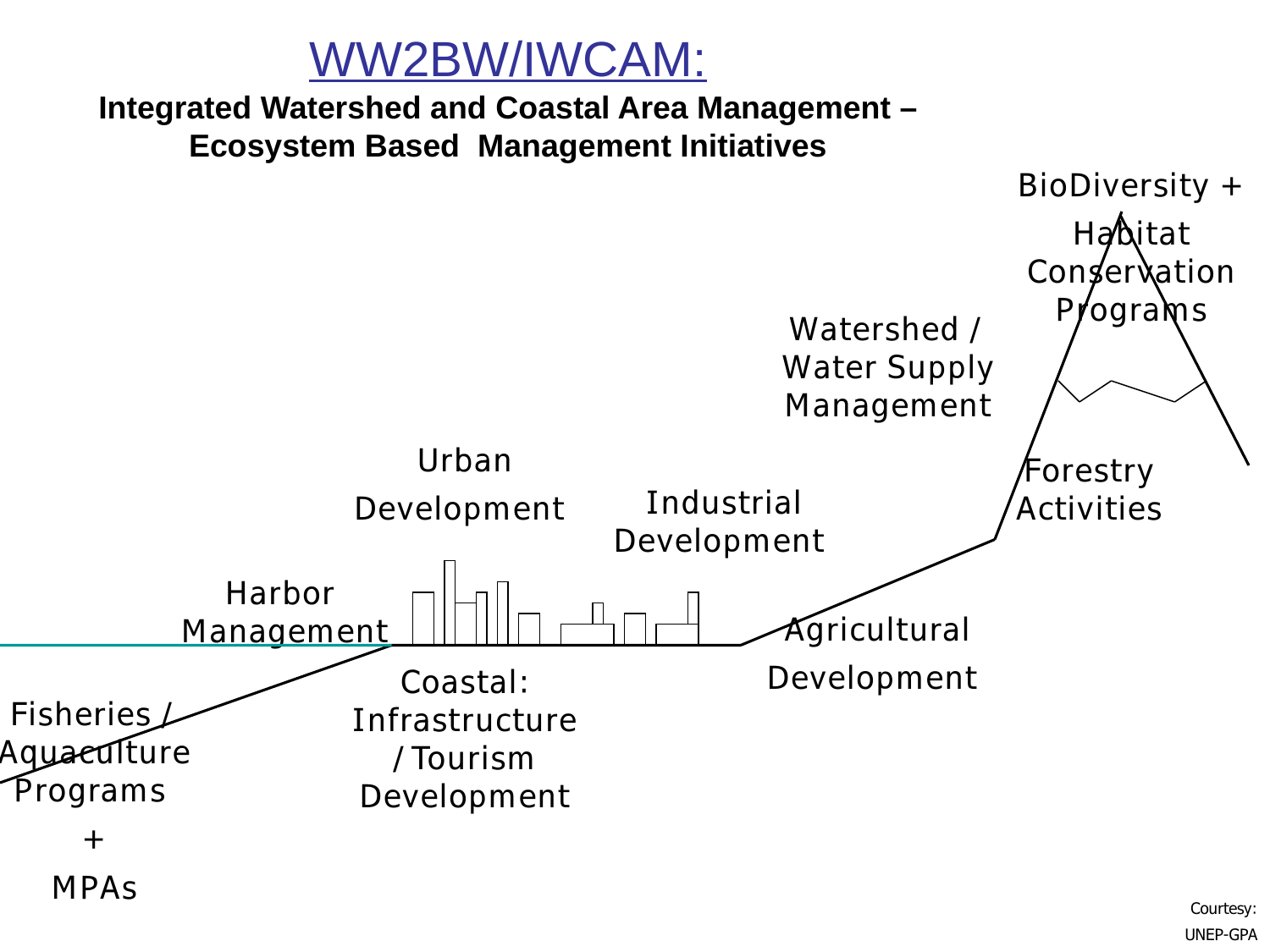

WW2BW/IWCAM:
Integrated Watershed and Coastal Area Management – Ecosystem Based  Management Initiatives
BioDiversity +
Habitat Conservation Programs

Watershed / Water Supply Management

Urban Development
Forestry Activities
Industrial Development

Harbor  Management

Agricultural Development

Coastal: Infrastructure /Tourism Development
Fisheries / Aquaculture Programs
+
MPAs
Courtesy:
UNEP-GPA